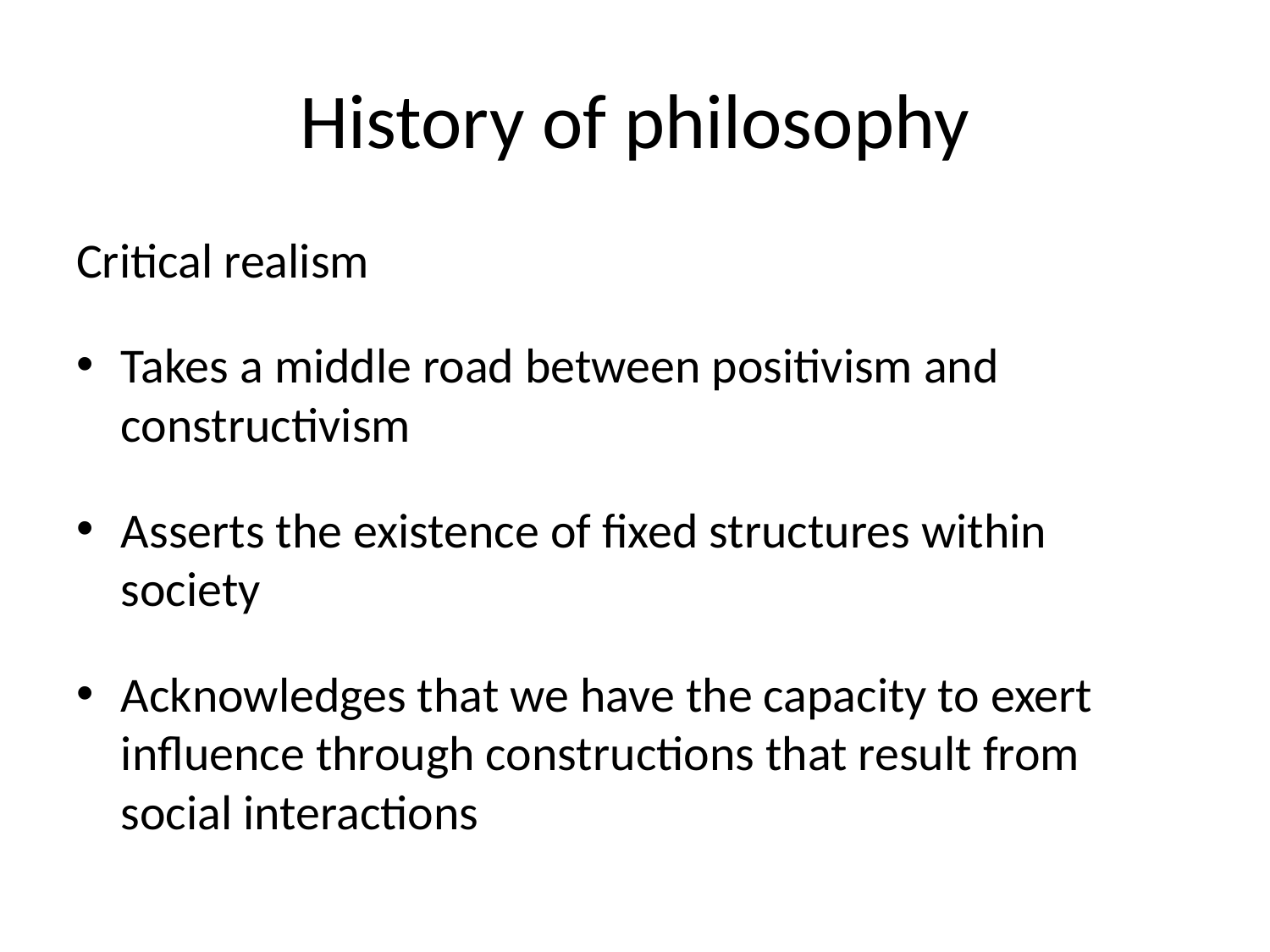

# History of philosophy
Critical realism
Takes a middle road between positivism and constructivism
Asserts the existence of fixed structures within society
Acknowledges that we have the capacity to exert influence through constructions that result from social interactions